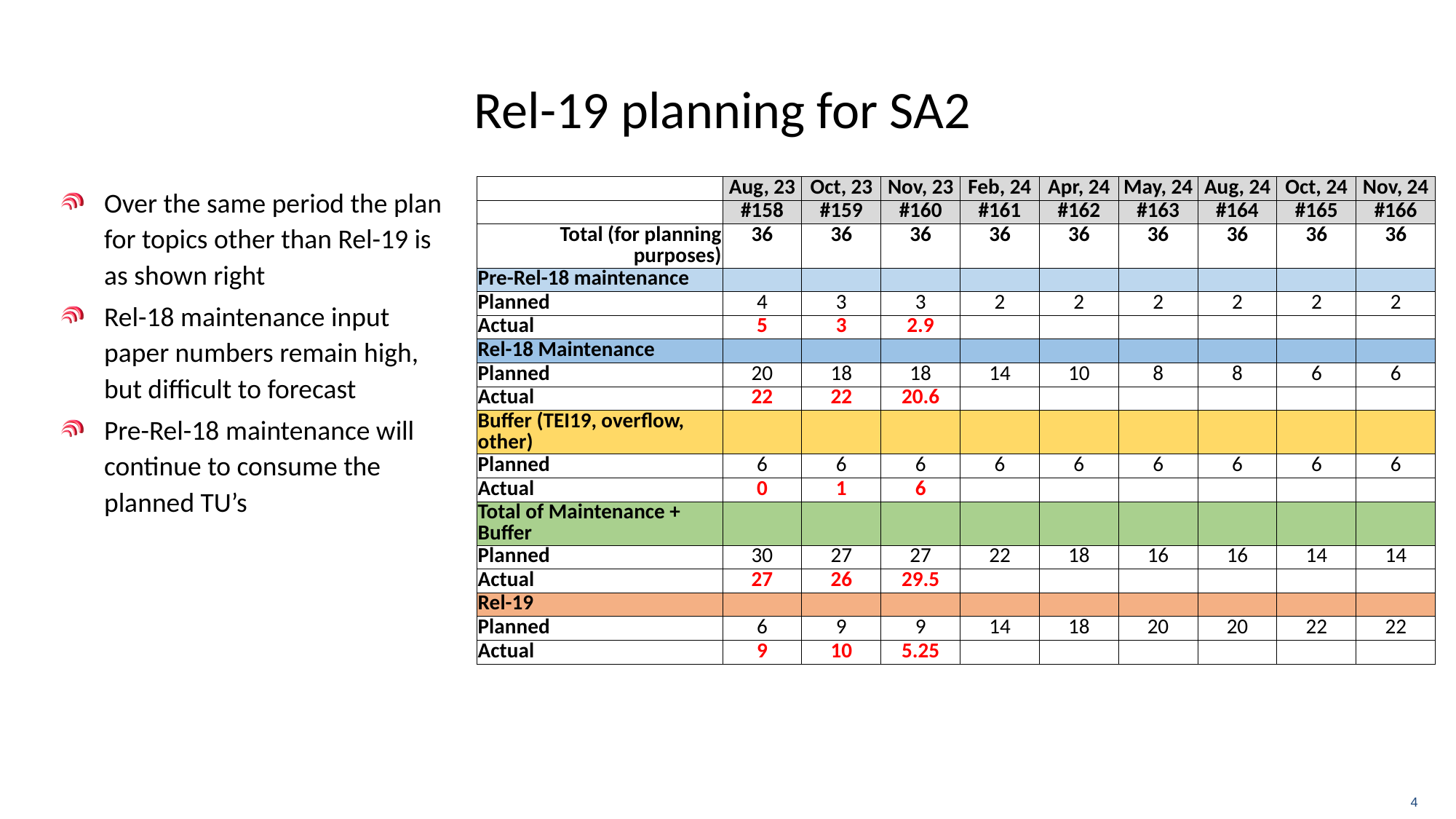

# Rel-19 planning for SA2
Over the same period the plan for topics other than Rel-19 is as shown right
Rel-18 maintenance input paper numbers remain high, but difficult to forecast
Pre-Rel-18 maintenance will continue to consume the planned TU’s

|  | Aug, 23 | Oct, 23 | Nov, 23 | Feb, 24 | Apr, 24 | May, 24 | Aug, 24 | Oct, 24 | Nov, 24 |
| --- | --- | --- | --- | --- | --- | --- | --- | --- | --- |
|  | #158 | #159 | #160 | #161 | #162 | #163 | #164 | #165 | #166 |
| Total (for planning purposes) | 36 | 36 | 36 | 36 | 36 | 36 | 36 | 36 | 36 |
| Pre-Rel-18 maintenance |  |  |  |  |  |  |  |  |  |
| Planned | 4 | 3 | 3 | 2 | 2 | 2 | 2 | 2 | 2 |
| Actual | 5 | 3 | 2.9 |  |  |  |  |  |  |
| Rel-18 Maintenance |  |  |  |  |  |  |  |  |  |
| Planned | 20 | 18 | 18 | 14 | 10 | 8 | 8 | 6 | 6 |
| Actual | 22 | 22 | 20.6 |  |  |  |  |  |  |
| Buffer (TEI19, overflow, other) |  |  |  |  |  |  |  |  |  |
| Planned | 6 | 6 | 6 | 6 | 6 | 6 | 6 | 6 | 6 |
| Actual | 0 | 1 | 6 |  |  |  |  |  |  |
| Total of Maintenance + Buffer |  |  |  |  |  |  |  |  |  |
| Planned | 30 | 27 | 27 | 22 | 18 | 16 | 16 | 14 | 14 |
| Actual | 27 | 26 | 29.5 |  |  |  |  |  |  |
| Rel-19 |  |  |  |  |  |  |  |  |  |
| Planned | 6 | 9 | 9 | 14 | 18 | 20 | 20 | 22 | 22 |
| Actual | 9 | 10 | 5.25 |  |  |  |  |  |  |